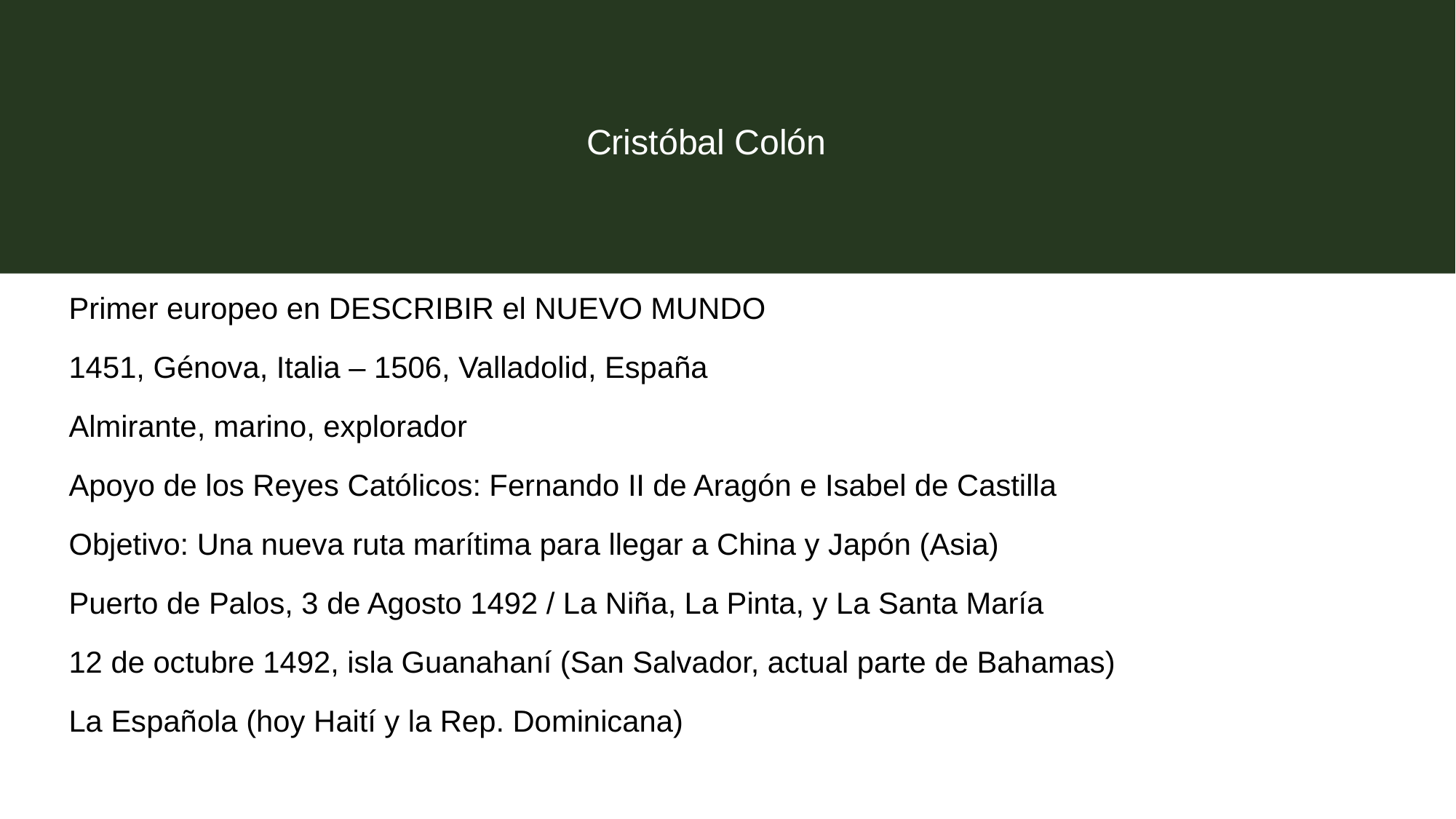

# Cristóbal Colón
Primer europeo en DESCRIBIR el NUEVO MUNDO
1451, Génova, Italia – 1506, Valladolid, España
Almirante, marino, explorador
Apoyo de los Reyes Católicos: Fernando II de Aragón e Isabel de Castilla
Objetivo: Una nueva ruta marítima para llegar a China y Japón (Asia)
Puerto de Palos, 3 de Agosto 1492 / La Niña, La Pinta, y La Santa María
12 de octubre 1492, isla Guanahaní (San Salvador, actual parte de Bahamas)
La Española (hoy Haití y la Rep. Dominicana)